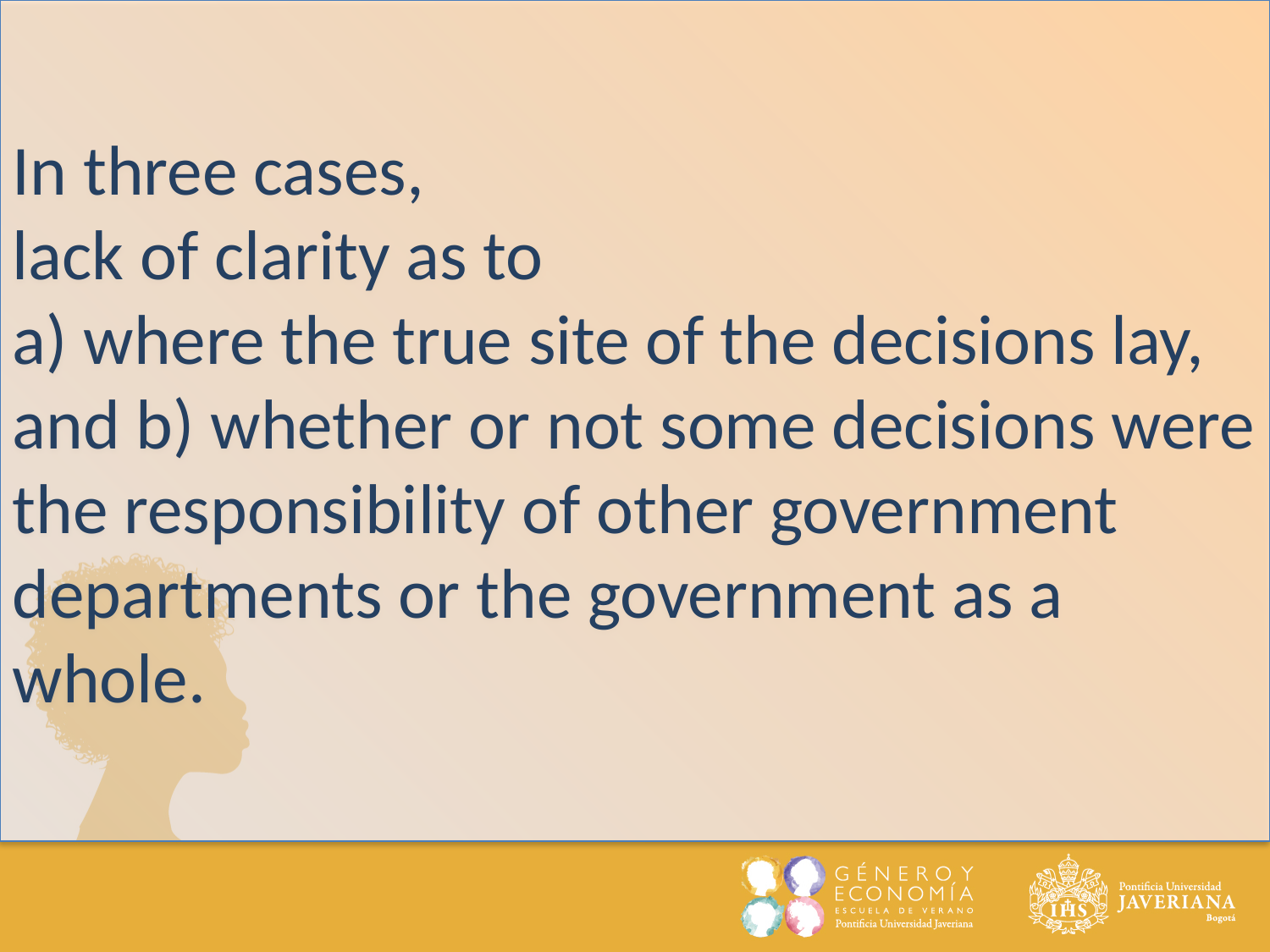

In three cases,
lack of clarity as to
a) where the true site of the decisions lay, and b) whether or not some decisions were the responsibility of other government departments or the government as a whole.